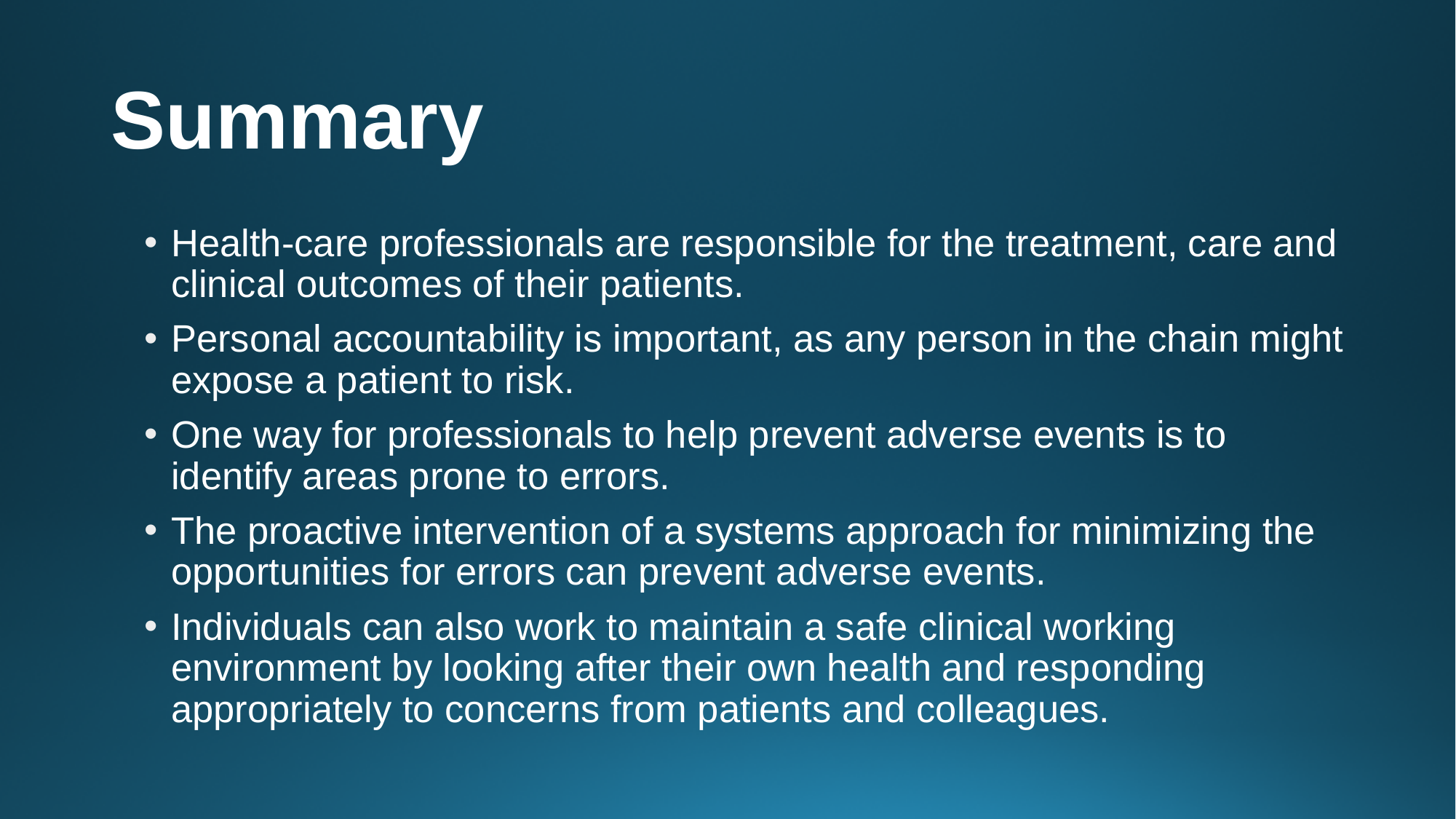

# Summary
Health-care professionals are responsible for the treatment, care and clinical outcomes of their patients.
Personal accountability is important, as any person in the chain might expose a patient to risk.
One way for professionals to help prevent adverse events is to identify areas prone to errors.
The proactive intervention of a systems approach for minimizing the opportunities for errors can prevent adverse events.
Individuals can also work to maintain a safe clinical working environment by looking after their own health and responding appropriately to concerns from patients and colleagues.